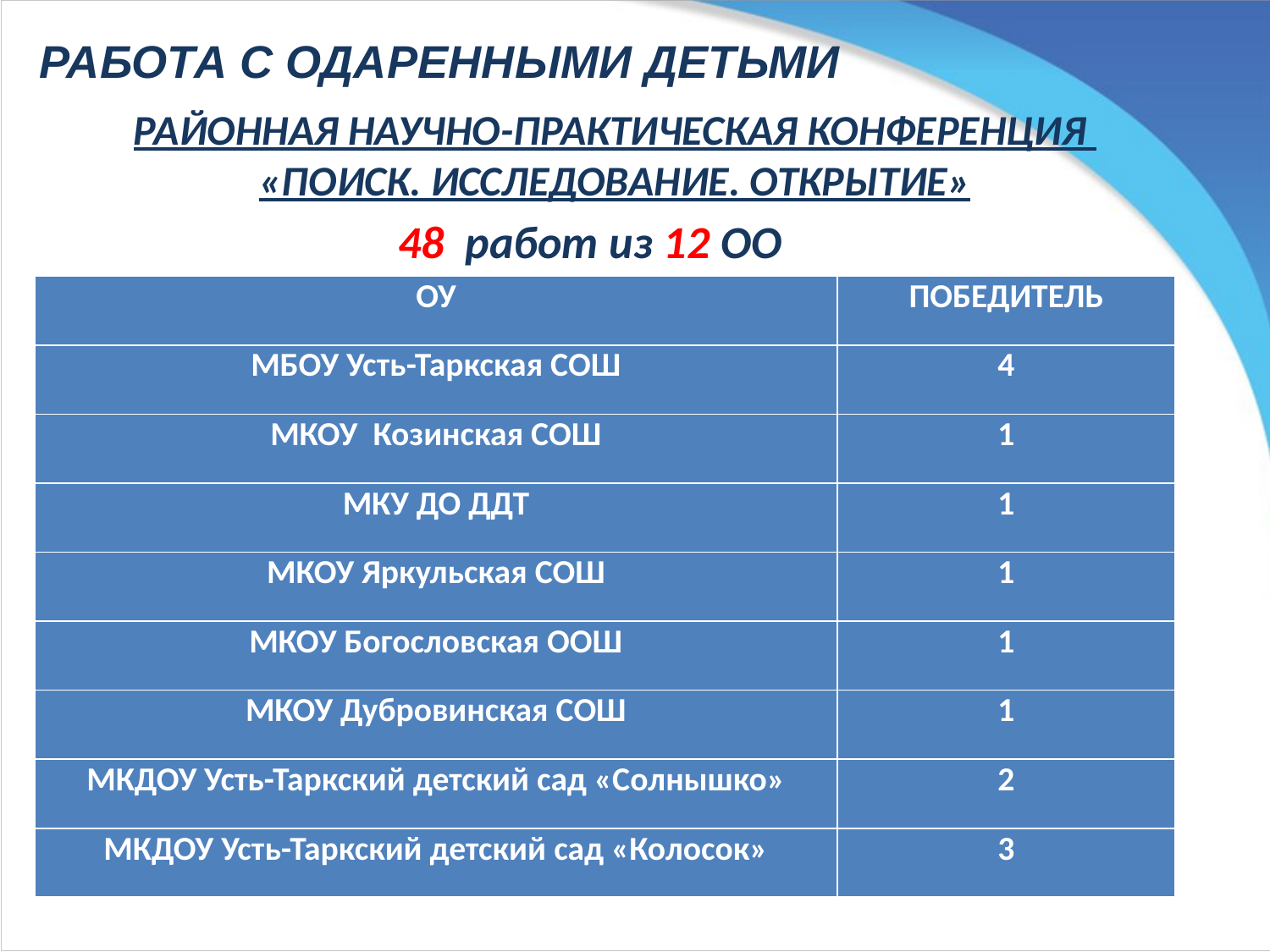

РАБОТА С ОДАРЕННЫМИ ДЕТЬМИ
Районная научно-практическая конференция  «Поиск. Исследование. Открытие»
48  работ из 12 ОО
| ОУ | ПОБЕДИТЕЛЬ |
| --- | --- |
| МБОУ Усть-Таркская СОШ | 4 |
| МКОУ Козинская СОШ | 1 |
| МКУ ДО ДДТ | 1 |
| МКОУ Яркульская СОШ | 1 |
| МКОУ Богословская ООШ | 1 |
| МКОУ Дубровинская СОШ | 1 |
| МКДОУ Усть-Таркский детский сад «Солнышко» | 2 |
| МКДОУ Усть-Таркский детский сад «Колосок» | 3 |